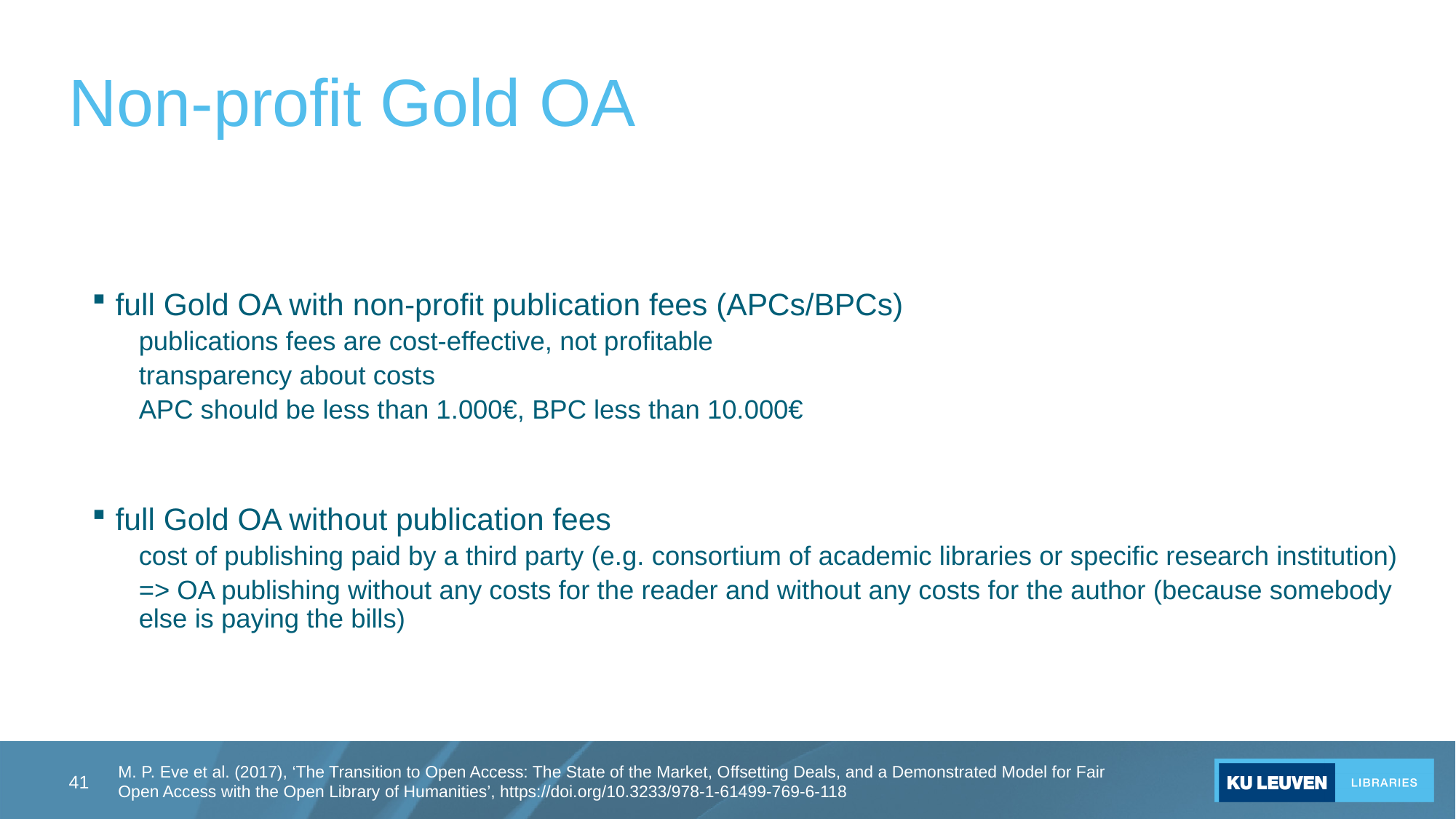

# Non-profit Gold OA

full Gold OA with non-profit publication fees (APCs/BPCs)
publications fees are cost-effective, not profitable
transparency about costs
APC should be less than 1.000€, BPC less than 10.000€

full Gold OA without publication fees
cost of publishing paid by a third party (e.g. consortium of academic libraries or specific research institution)
=> OA publishing without any costs for the reader and without any costs for the author (because somebody else is paying the bills)

41
M. P. Eve et al. (2017), ‘The Transition to Open Access: The State of the Market, Offsetting Deals, and a Demonstrated Model for Fair Open Access with the Open Library of Humanities’, https://doi.org/10.3233/978-1-61499-769-6-118